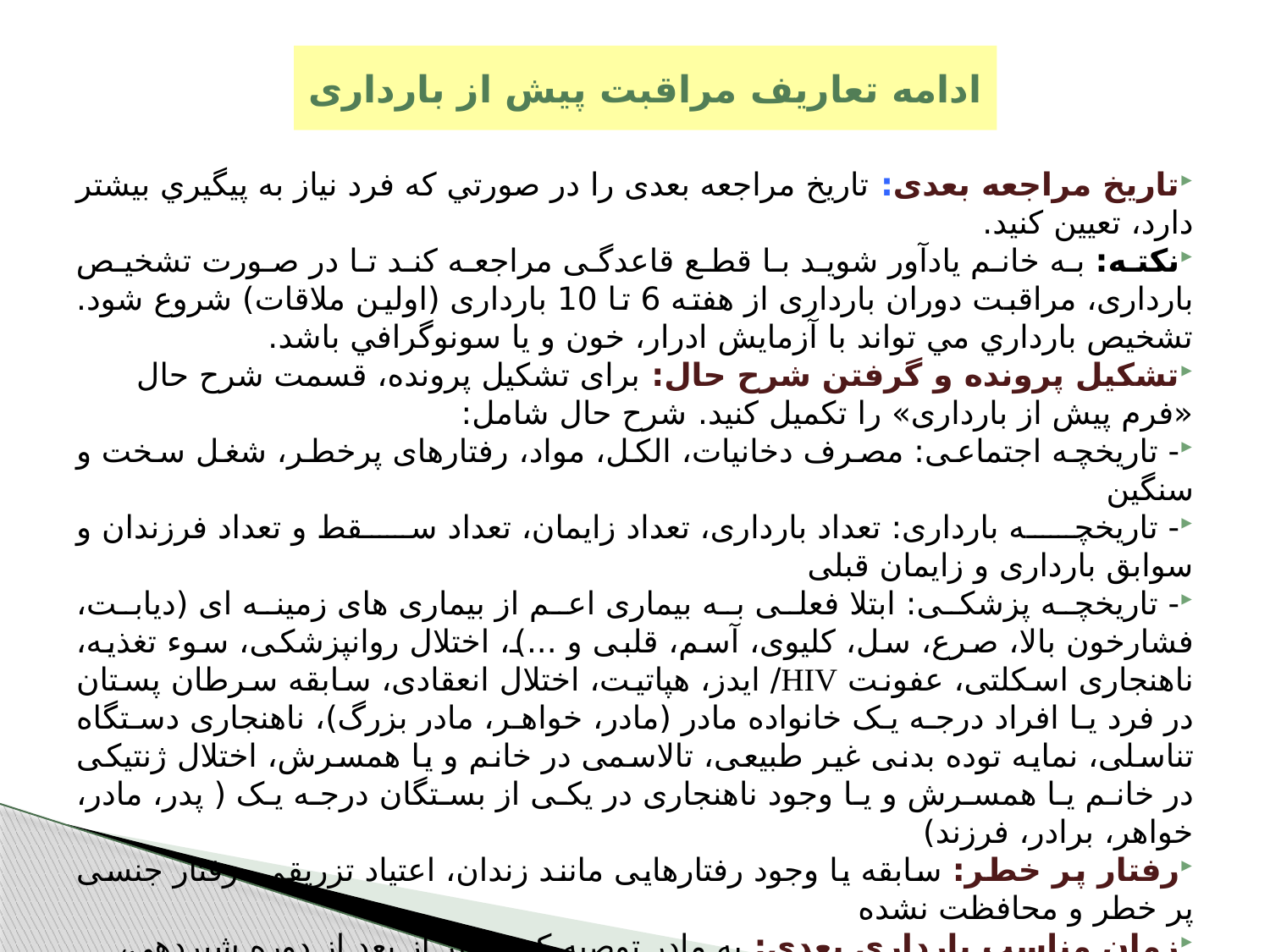

# ادامه تعاریف مراقبت پیش از بارداری
تاریخ مراجعه بعدی: تاریخ مراجعه بعدی را در صورتي كه فرد نیاز به پيگيري بيشتر دارد، تعیین کنید.
نکته: به خانم یادآور شوید با قطع قاعدگی مراجعه کند تا در صورت تشخیص بارداری، مراقبت دوران بارداری از هفته 6 تا 10 بارداری (اولین ملاقات) شروع شود. تشخيص بارداري مي تواند با آزمايش ادرار، خون و يا سونوگرافي باشد.
تشکیل پرونده و گرفتن شرح حال: برای تشکیل پرونده، قسمت شرح حال «فرم پیش از بارداری» را تکمیل کنید. شرح حال شامل:
- تاریخچه اجتماعی: مصرف دخانیات، الکل، مواد، رفتارهای پرخطر، شغل سخت و سنگین
- تاریخچه بارداری: تعداد بارداری، تعداد زایمان، تعداد سقط و تعداد فرزندان و سوابق بارداری و زایمان قبلی
- تاریخچه پزشکی: ابتلا فعلی به بیماری اعم از بیماری های زمینه ای (دیابت، فشارخون بالا، صرع، سل، کلیوی، آسم، قلبی و ...)، اختلال روانپزشکی، سوء تغذیه، ناهنجاری اسکلتی، عفونت HIV/ ایدز، هپاتیت، اختلال انعقادی، سابقه سرطان پستان در فرد یا افراد درجه یک خانواده مادر (مادر، خواهر، مادر بزرگ)، ناهنجاری دستگاه تناسلی، نمایه توده بدنی غیر طبیعی، تالاسمی در خانم و یا همسرش، اختلال ژنتیکی در خانم یا همسرش و یا وجود ناهنجاری در یکی از بستگان درجه یک ( پدر، مادر، خواهر، برادر، فرزند)
رفتار پر خطر: سابقه یا وجود رفتارهایی مانند زندان، اعتیاد تزریقی، رفتار جنسی پر خطر و محافظت نشده
زمان مناسب بارداری بعدی: به مادر توصیه کنید بهتر از بعد از دوره شیردهی، برای بارداری بعدی اقدام کند ولی در صورت وقوع بارداری قبل از آن، منعی وجود ندارد و نگرانی مادر در این مورد را برطرف کنید.
شغل: هر فعالیت فکری یا بدنی که به منظور کسب درآمد (نقدی، غیر نقدی) صورت گیرد.